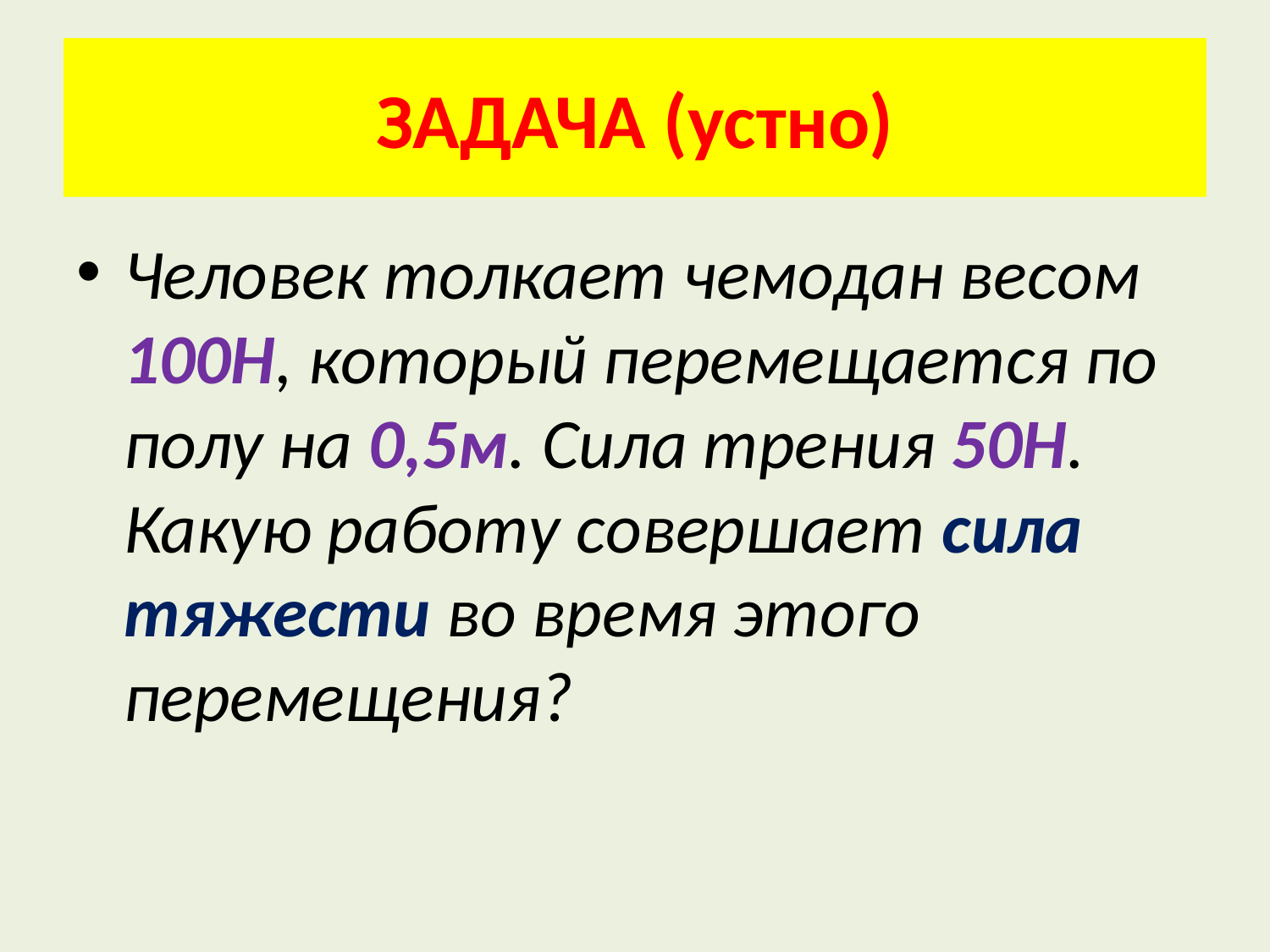

# ЗАДАЧА (устно)
Человек толкает чемодан весом 100Н, который перемещается по полу на 0,5м. Сила трения 50Н. Какую работу совершает сила тяжести во время этого перемещения?